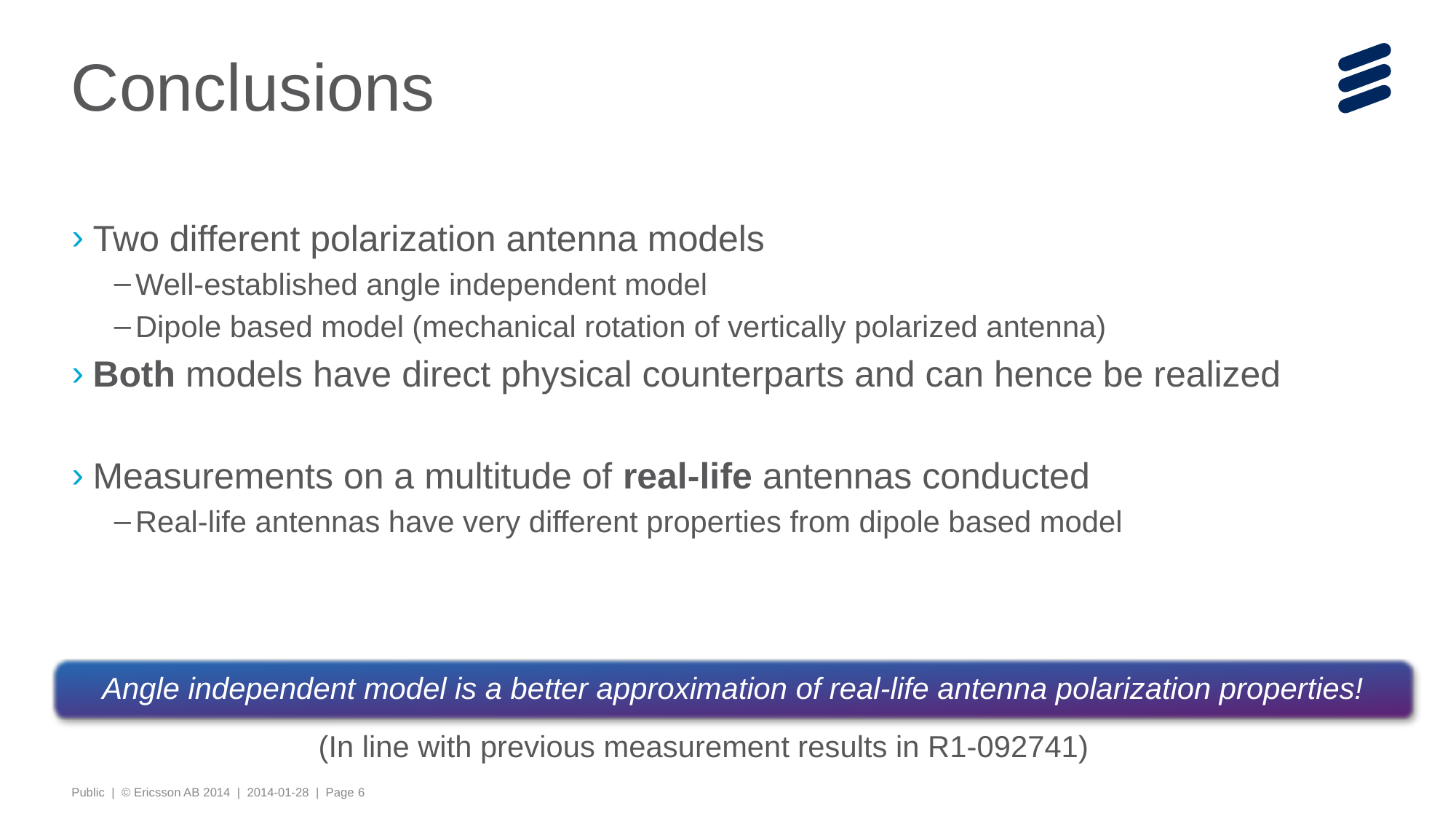

# Conclusions
Two different polarization antenna models
Well-established angle independent model
Dipole based model (mechanical rotation of vertically polarized antenna)
Both models have direct physical counterparts and can hence be realized

Measurements on a multitude of real-life antennas conducted
Real-life antennas have very different properties from dipole based model

Angle independent model is a better approximation of real-life antenna polarization properties!
(In line with previous measurement results in R1-092741)